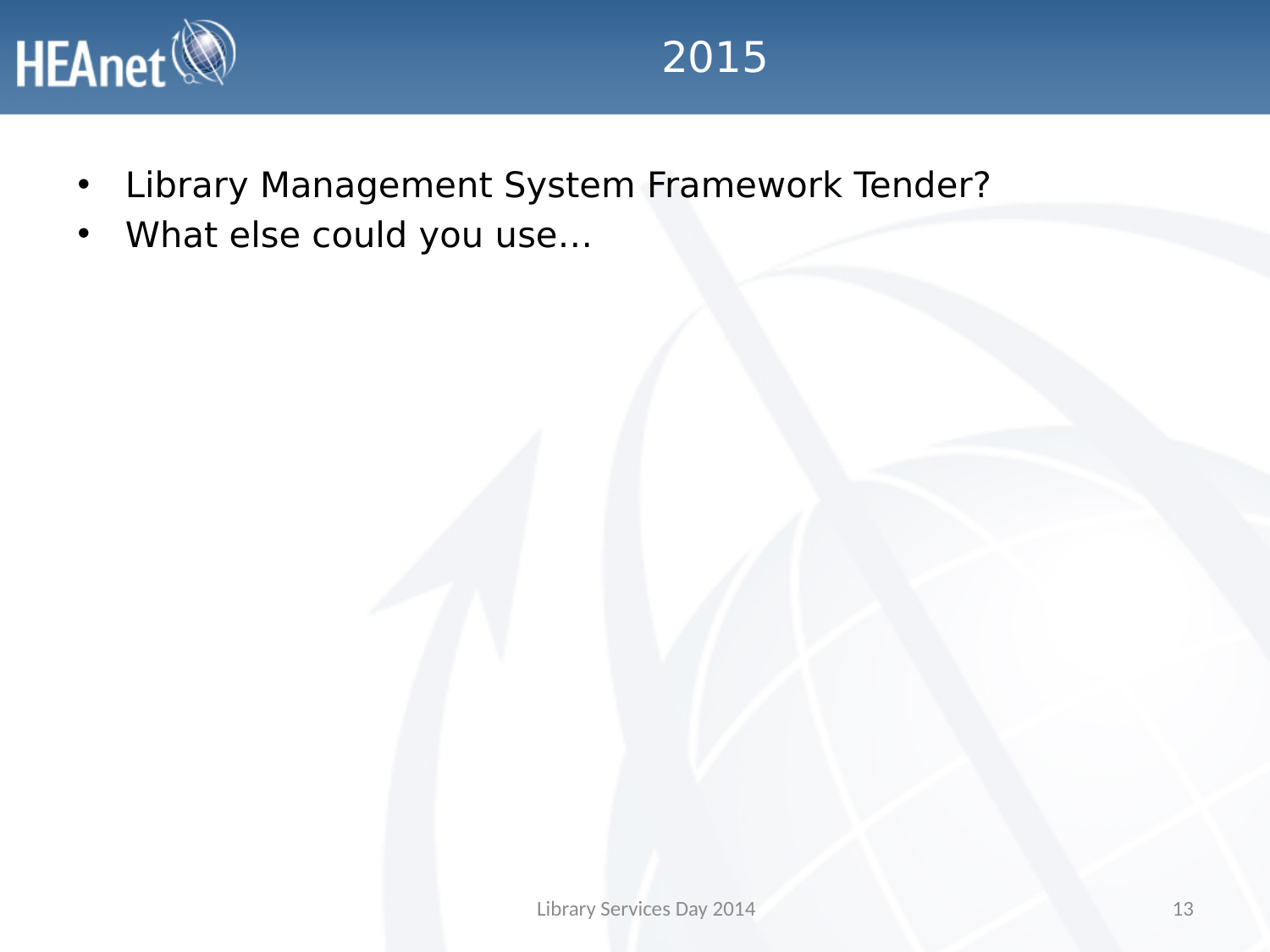

# 2015
Library Management System Framework Tender?
What else could you use…
Library Services Day 2014
13